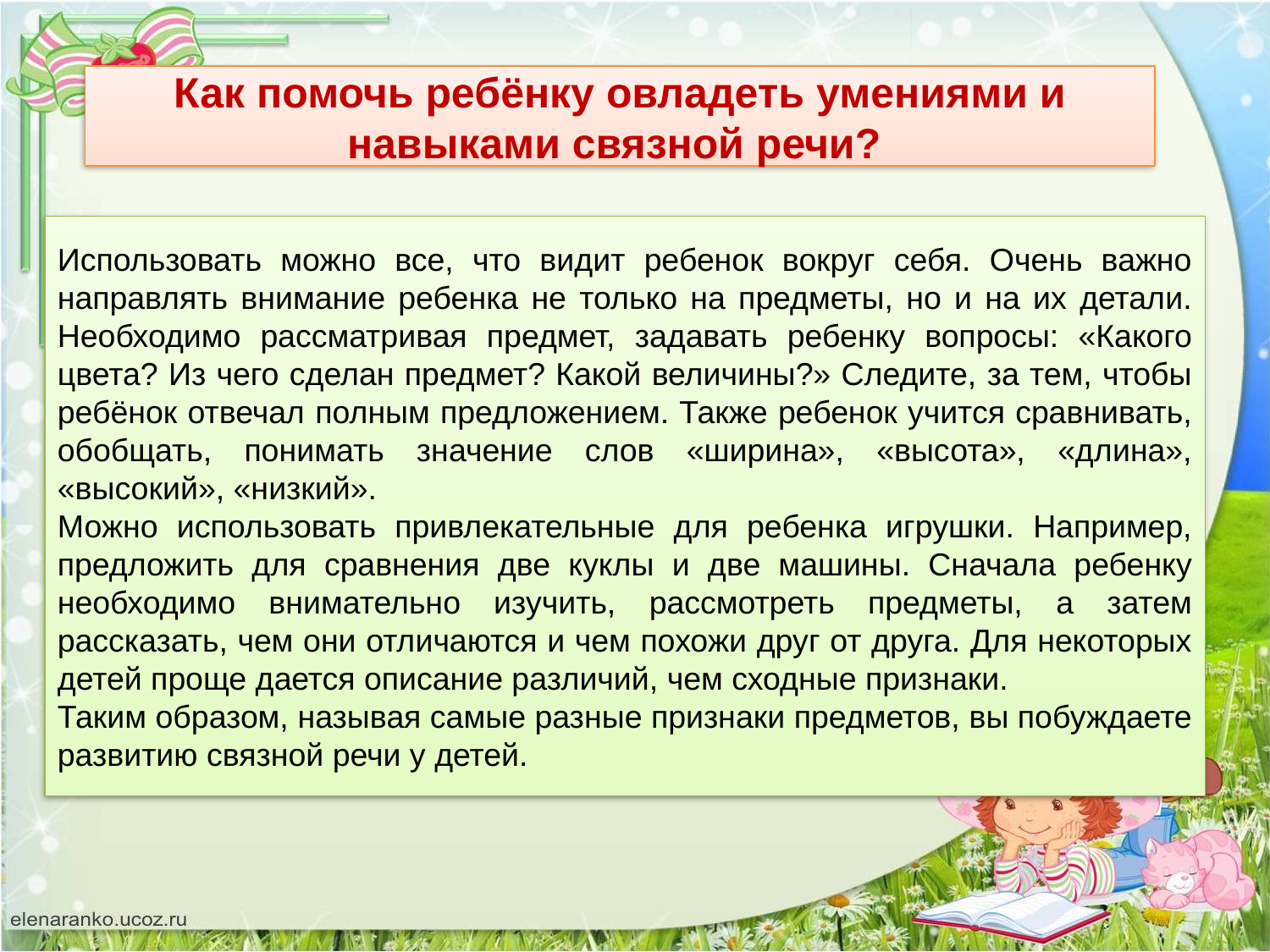

Как помочь ребёнку овладеть умениями и навыками связной речи?
Использовать можно все, что видит ребенок вокруг себя. Очень важно направлять внимание ребенка не только на предметы, но и на их детали. Необходимо рассматривая предмет, задавать ребенку вопросы: «Какого цвета? Из чего сделан предмет? Какой величины?» Следите, за тем, чтобы ребёнок отвечал полным предложением. Также ребенок учится сравнивать, обобщать, понимать значение слов «ширина», «высота», «длина», «высокий», «низкий».
Можно использовать привлекательные для ребенка игрушки. Например, предложить для сравнения две куклы и две машины. Сначала ребенку необходимо внимательно изучить, рассмотреть предметы, а затем рассказать, чем они отличаются и чем похожи друг от друга. Для некоторых детей проще дается описание различий, чем сходные признаки.
Таким образом, называя самые разные признаки предметов, вы побуждаете развитию связной речи у детей.